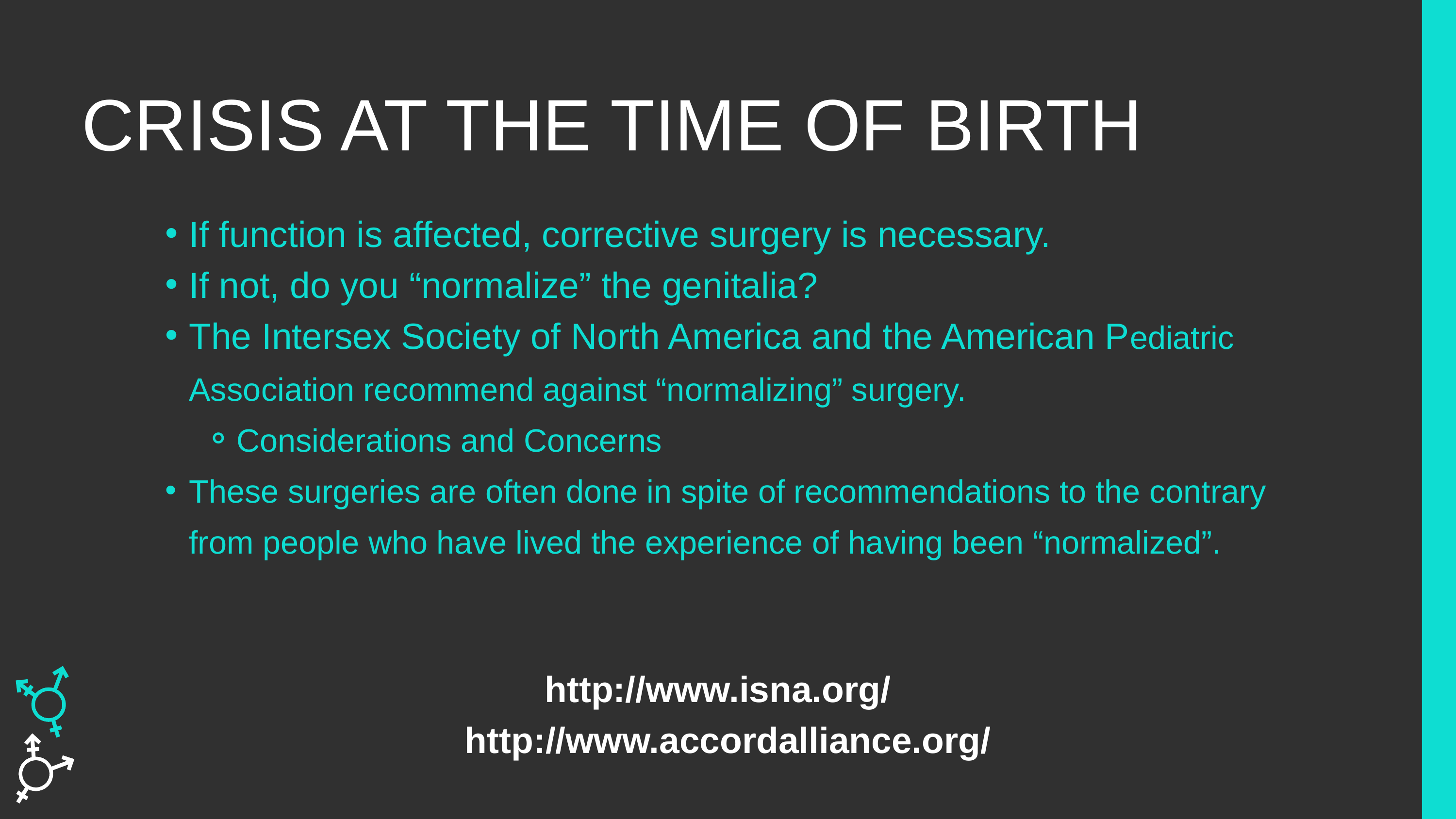

CRISIS AT THE TIME OF BIRTH
If function is affected, corrective surgery is necessary.
If not, do you “normalize” the genitalia?
The Intersex Society of North America and the American Pediatric Association recommend against “normalizing” surgery.
Considerations and Concerns
These surgeries are often done in spite of recommendations to the contrary from people who have lived the experience of having been “normalized”.

http://www.isna.org/
http://www.accordalliance.org/